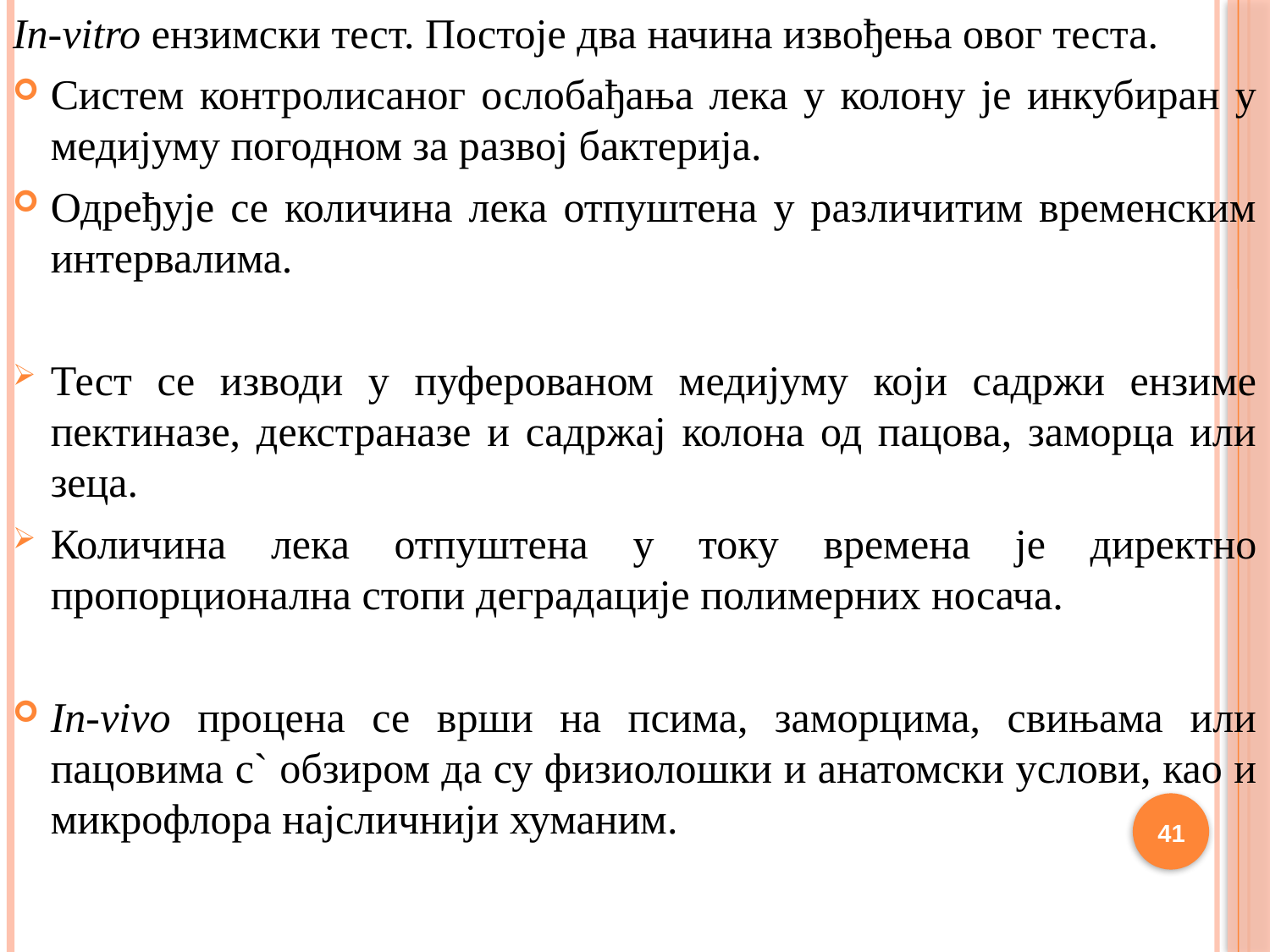

In-vitro ензимски тест. Постоје два начина извођења овог теста.
Систем контролисаног ослобађања лека у колону је инкубиран у медијуму погодном за развој бактерија.
Одређује се количина лека отпуштена у различитим временским интервалима.

Тест се изводи у пуферованом медијуму који садржи ензиме пектиназе, декстраназе и садржај колона од пацова, заморца или зеца.
Количина лека отпуштена у току времена је директно пропорционална стопи деградације полимерних носача.

In-vivo процена се врши на псима, заморцима, свињама или пацовима с` обзиром да су физиолошки и анатомски услови, као и микрофлора најсличнији хуманим.
41